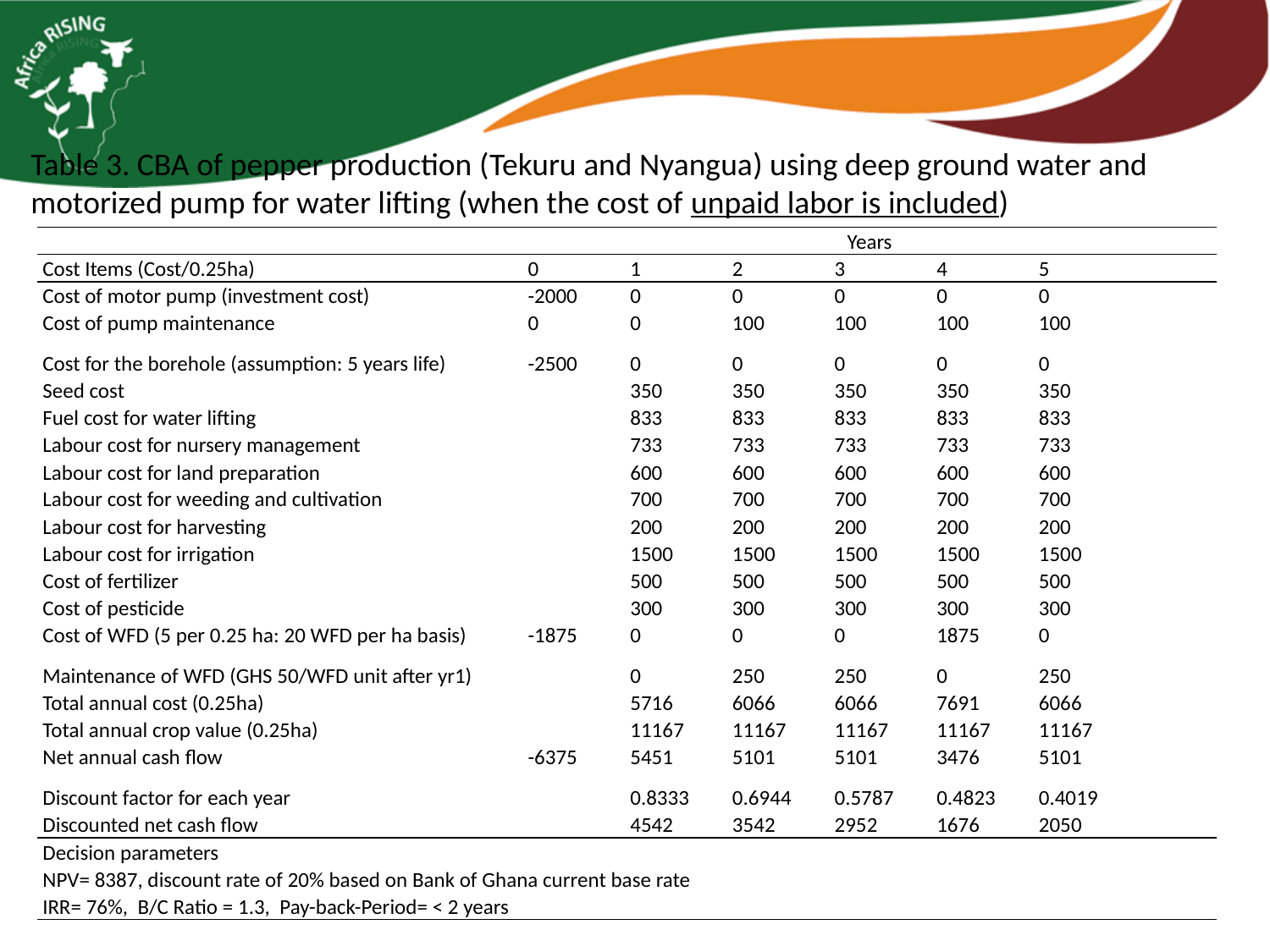

Table 3. CBA of pepper production (Tekuru and Nyangua) using deep ground water and motorized pump for water lifting (when the cost of unpaid labor is included)
|  | Years |  |  |  |  |  |  |
| --- | --- | --- | --- | --- | --- | --- | --- |
| Cost Items (Cost/0.25ha) | 0 | 1 | 2 | 3 | 4 |  | 5 |
| Cost of motor pump (investment cost) | -2000 | 0 | 0 | 0 | 0 |  | 0 |
| Cost of pump maintenance | 0 | 0 | 100 | 100 | 100 |  | 100 |
| Cost for the borehole (assumption: 5 years life) | -2500 | 0 | 0 | 0 | 0 |  | 0 |
| Seed cost |  | 350 | 350 | 350 | 350 |  | 350 |
| Fuel cost for water lifting |  | 833 | 833 | 833 | 833 |  | 833 |
| Labour cost for nursery management |  | 733 | 733 | 733 | 733 |  | 733 |
| Labour cost for land preparation |  | 600 | 600 | 600 | 600 |  | 600 |
| Labour cost for weeding and cultivation |  | 700 | 700 | 700 | 700 |  | 700 |
| Labour cost for harvesting |  | 200 | 200 | 200 | 200 |  | 200 |
| Labour cost for irrigation |  | 1500 | 1500 | 1500 | 1500 |  | 1500 |
| Cost of fertilizer |  | 500 | 500 | 500 | 500 |  | 500 |
| Cost of pesticide |  | 300 | 300 | 300 | 300 |  | 300 |
| Cost of WFD (5 per 0.25 ha: 20 WFD per ha basis) | -1875 | 0 | 0 | 0 | 1875 |  | 0 |
| Maintenance of WFD (GHS 50/WFD unit after yr1) |  | 0 | 250 | 250 | 0 |  | 250 |
| Total annual cost (0.25ha) |  | 5716 | 6066 | 6066 | 7691 |  | 6066 |
| Total annual crop value (0.25ha) |  | 11167 | 11167 | 11167 | 11167 |  | 11167 |
| Net annual cash flow | -6375 | 5451 | 5101 | 5101 | 3476 |  | 5101 |
| Discount factor for each year |  | 0.8333 | 0.6944 | 0.5787 | 0.4823 |  | 0.4019 |
| Discounted net cash flow |  | 4542 | 3542 | 2952 | 1676 |  | 2050 |
| Decision parameters |  |  |  |  |  |  |  |
| NPV= 8387, discount rate of 20% based on Bank of Ghana current base rate |  |  |  |  |  |  |  |
| IRR= 76%, B/C Ratio = 1.3, Pay-back-Period= < 2 years |  |  |  |  |  |  |  |